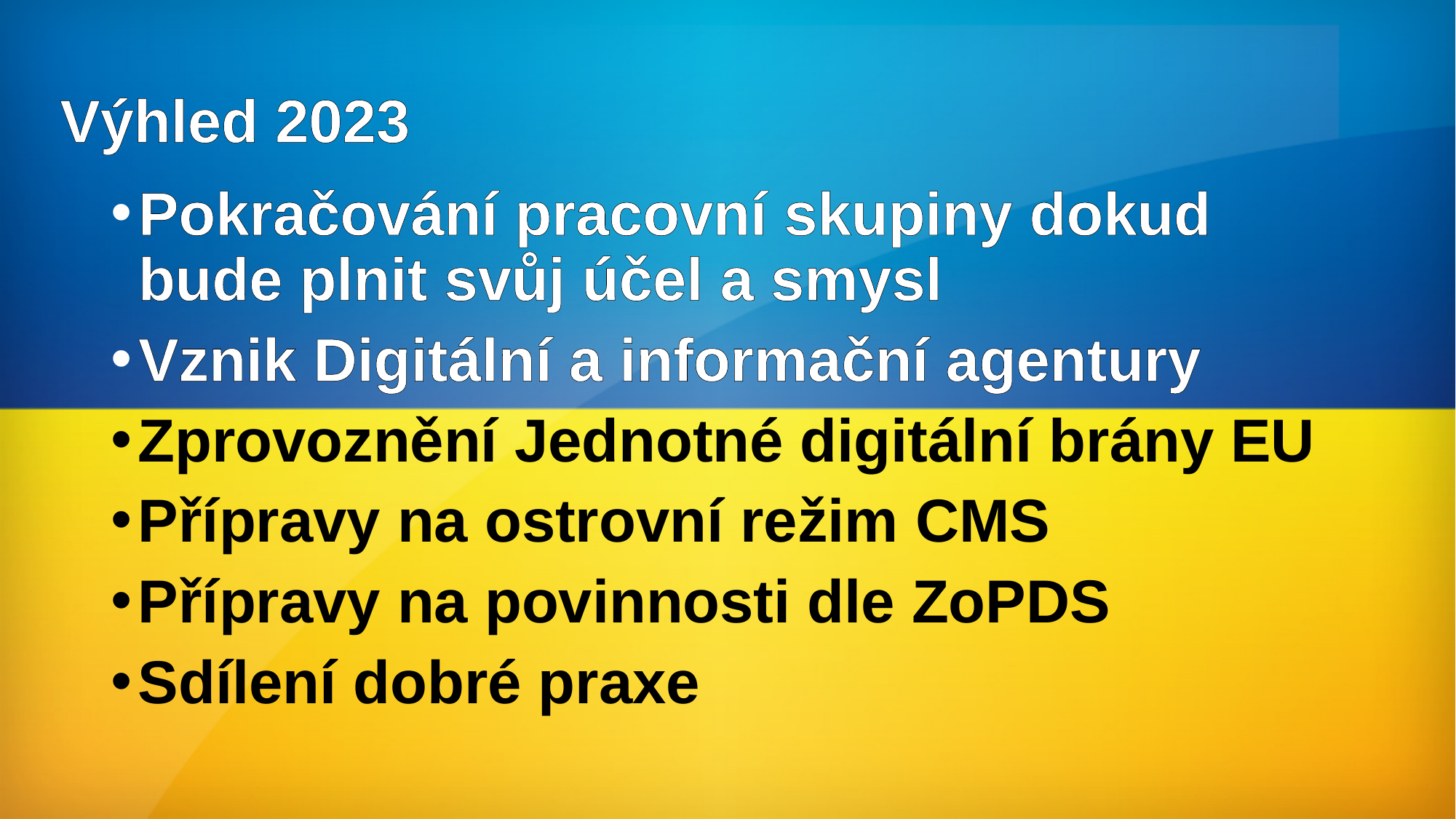

# Výhled 2023
Pokračování pracovní skupiny dokud bude plnit svůj účel a smysl
Vznik Digitální a informační agentury
Zprovoznění Jednotné digitální brány EU
Přípravy na ostrovní režim CMS
Přípravy na povinnosti dle ZoPDS
Sdílení dobré praxe